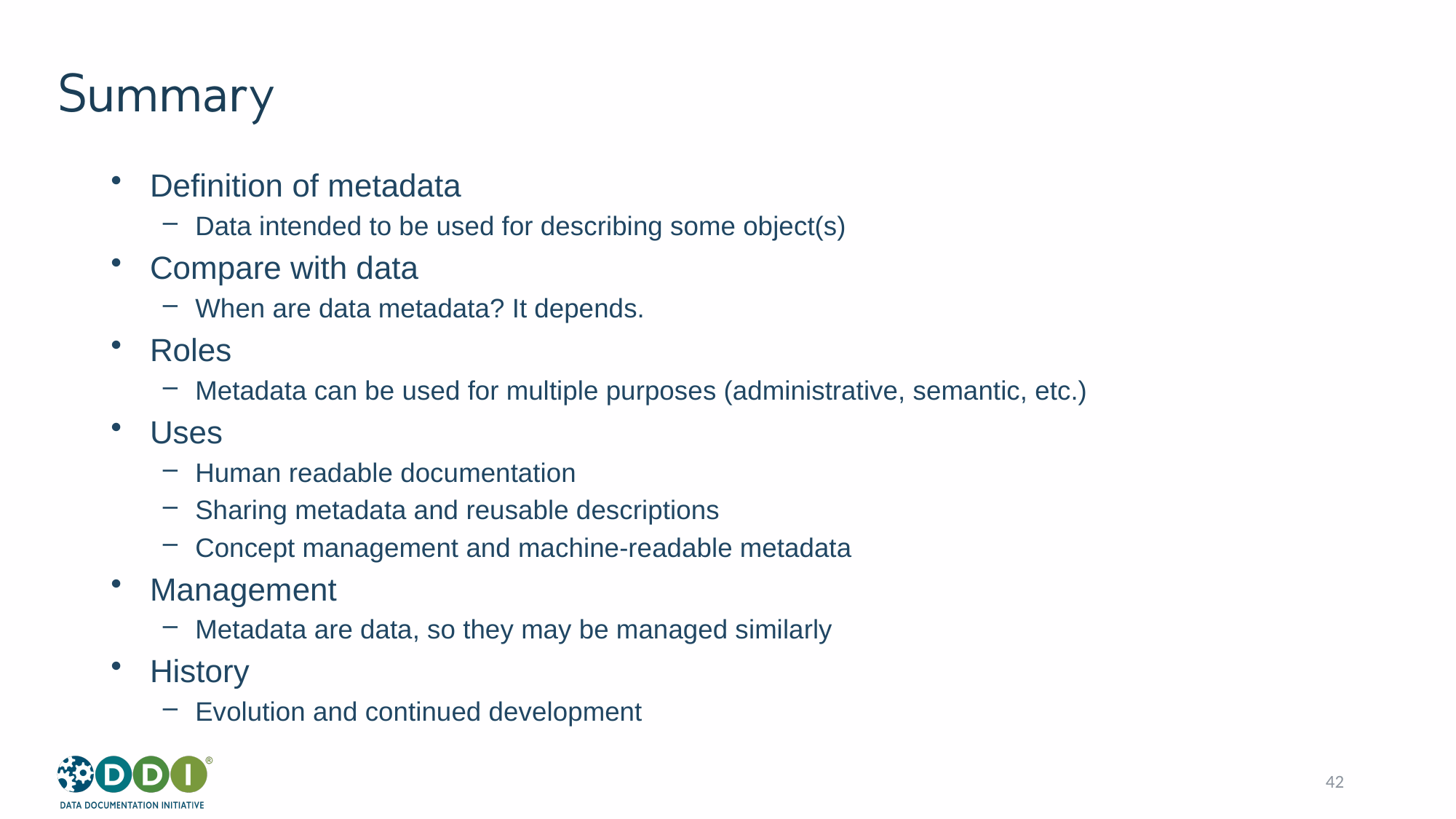

# Summary
Definition of metadata
Data intended to be used for describing some object(s)
Compare with data
When are data metadata? It depends.
Roles
Metadata can be used for multiple purposes (administrative, semantic, etc.)
Uses
Human readable documentation
Sharing metadata and reusable descriptions
Concept management and machine-readable metadata
Management
Metadata are data, so they may be managed similarly
History
Evolution and continued development
42